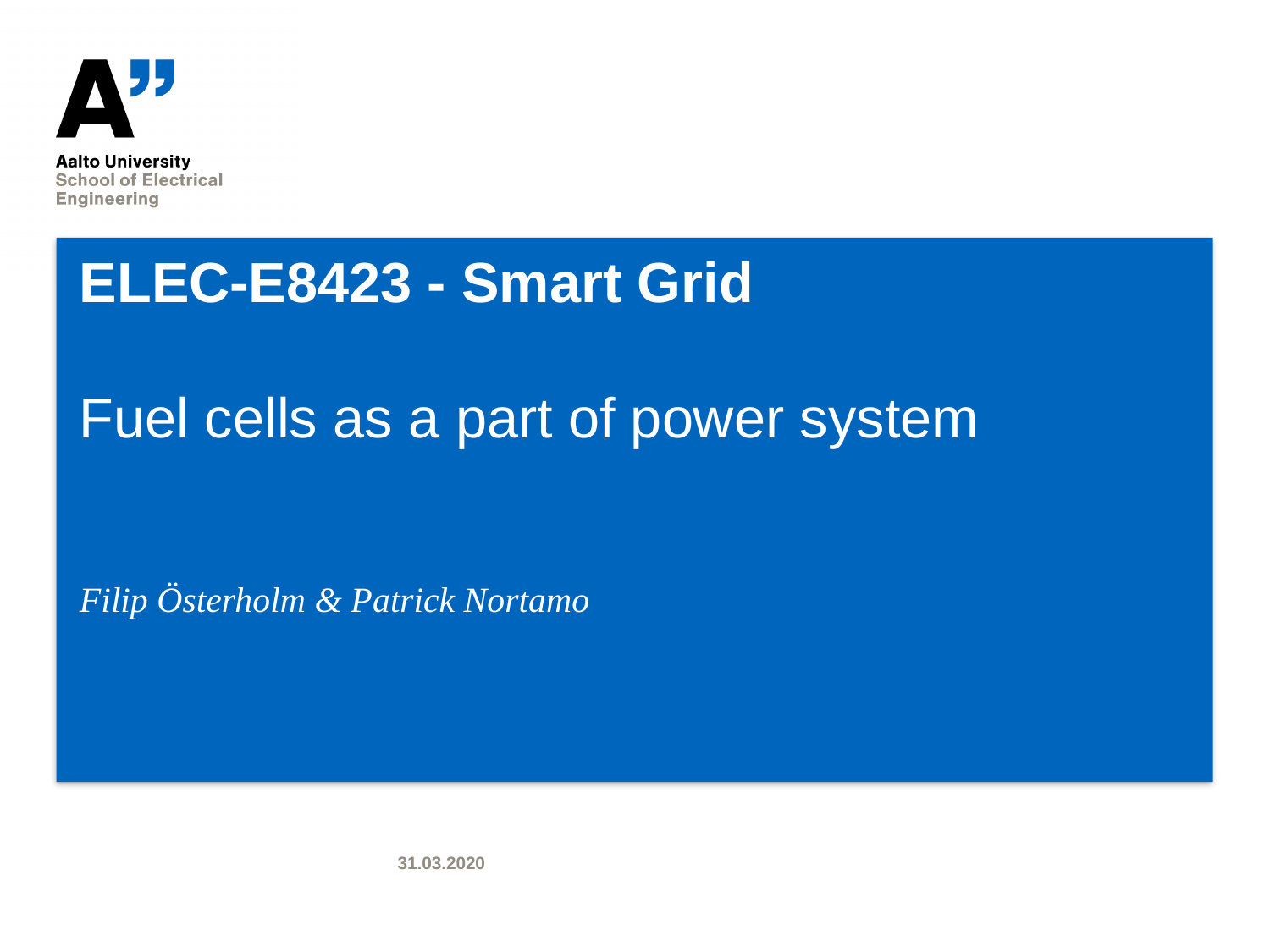

# ELEC-E8423 - Smart Grid Fuel cells as a part of power system
Filip Österholm & Patrick Nortamo

31.03.2020